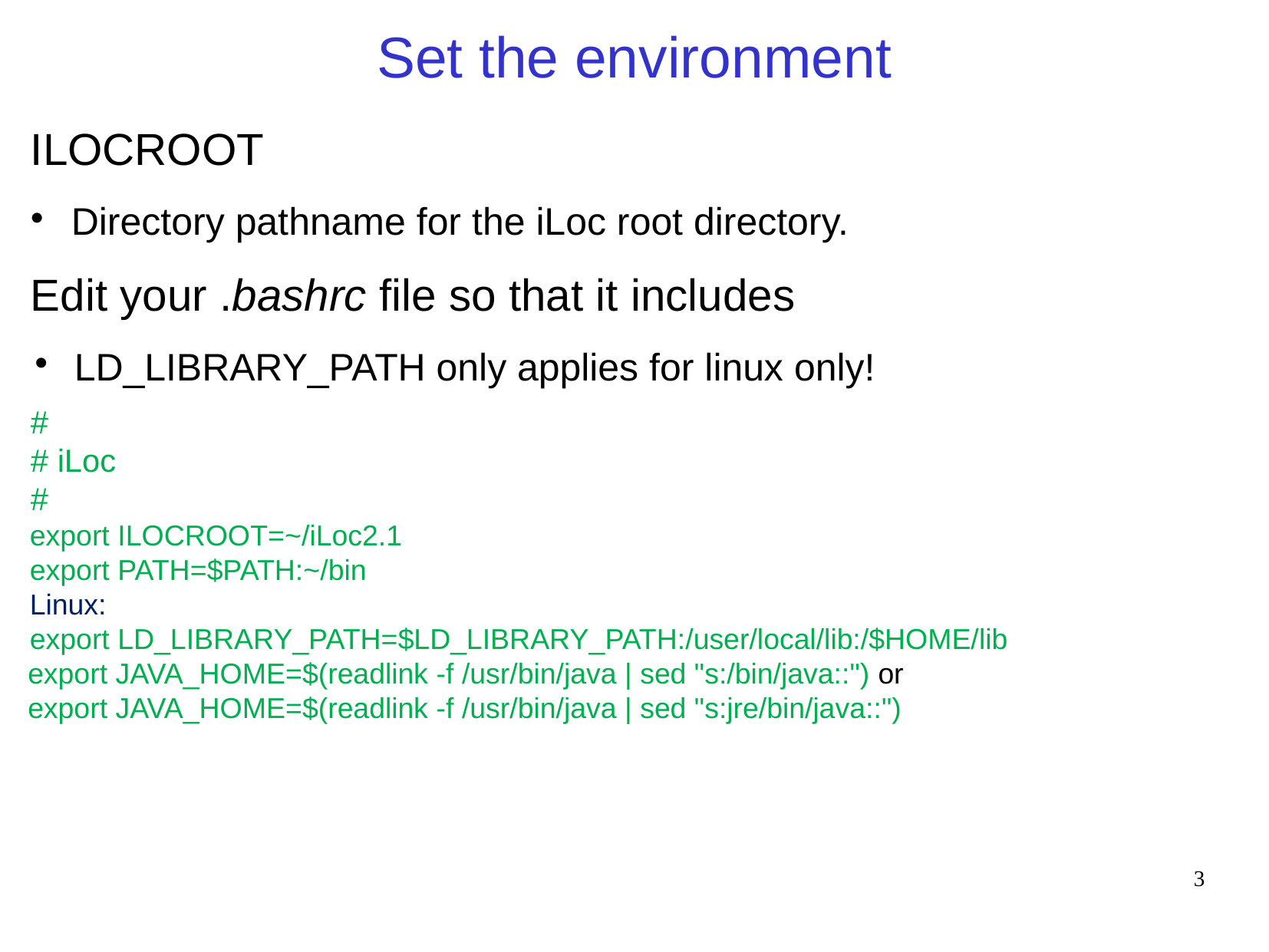

# Set the environment
ILOCROOT
Directory pathname for the iLoc root directory.
Edit your .bashrc file so that it includes
LD_LIBRARY_PATH only applies for linux only!
#
# iLoc
#
export ILOCROOT=~/iLoc2.1
export PATH=$PATH:~/bin
Linux:
export LD_LIBRARY_PATH=$LD_LIBRARY_PATH:/user/local/lib:/$HOME/lib
export JAVA_HOME=$(readlink -f /usr/bin/java | sed "s:/bin/java::") or
export JAVA_HOME=$(readlink -f /usr/bin/java | sed "s:jre/bin/java::")

3